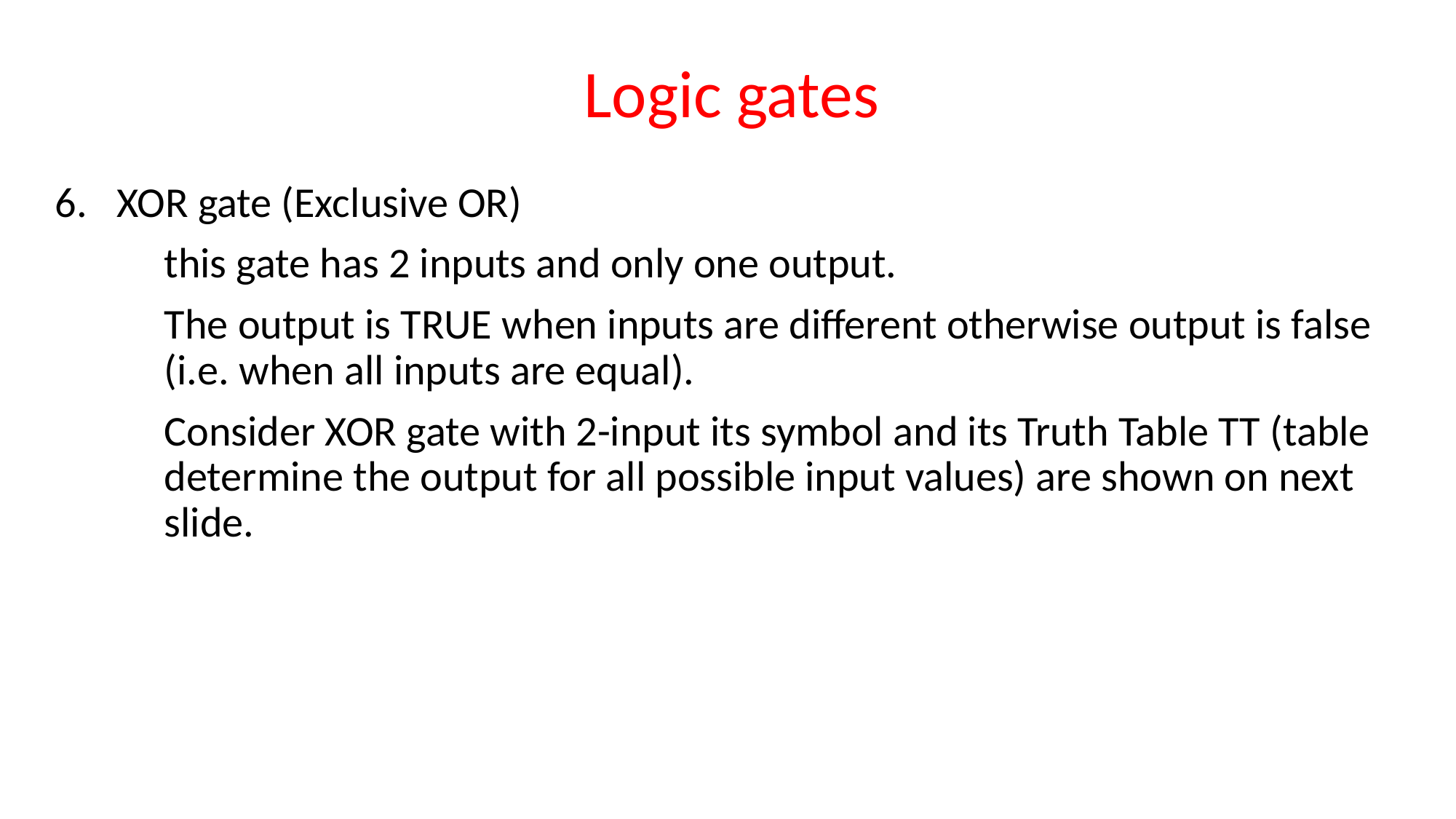

# Logic gates
XOR gate (Exclusive OR)
this gate has 2 inputs and only one output.
The output is TRUE when inputs are different otherwise output is false (i.e. when all inputs are equal).
Consider XOR gate with 2-input its symbol and its Truth Table TT (table determine the output for all possible input values) are shown on next slide.